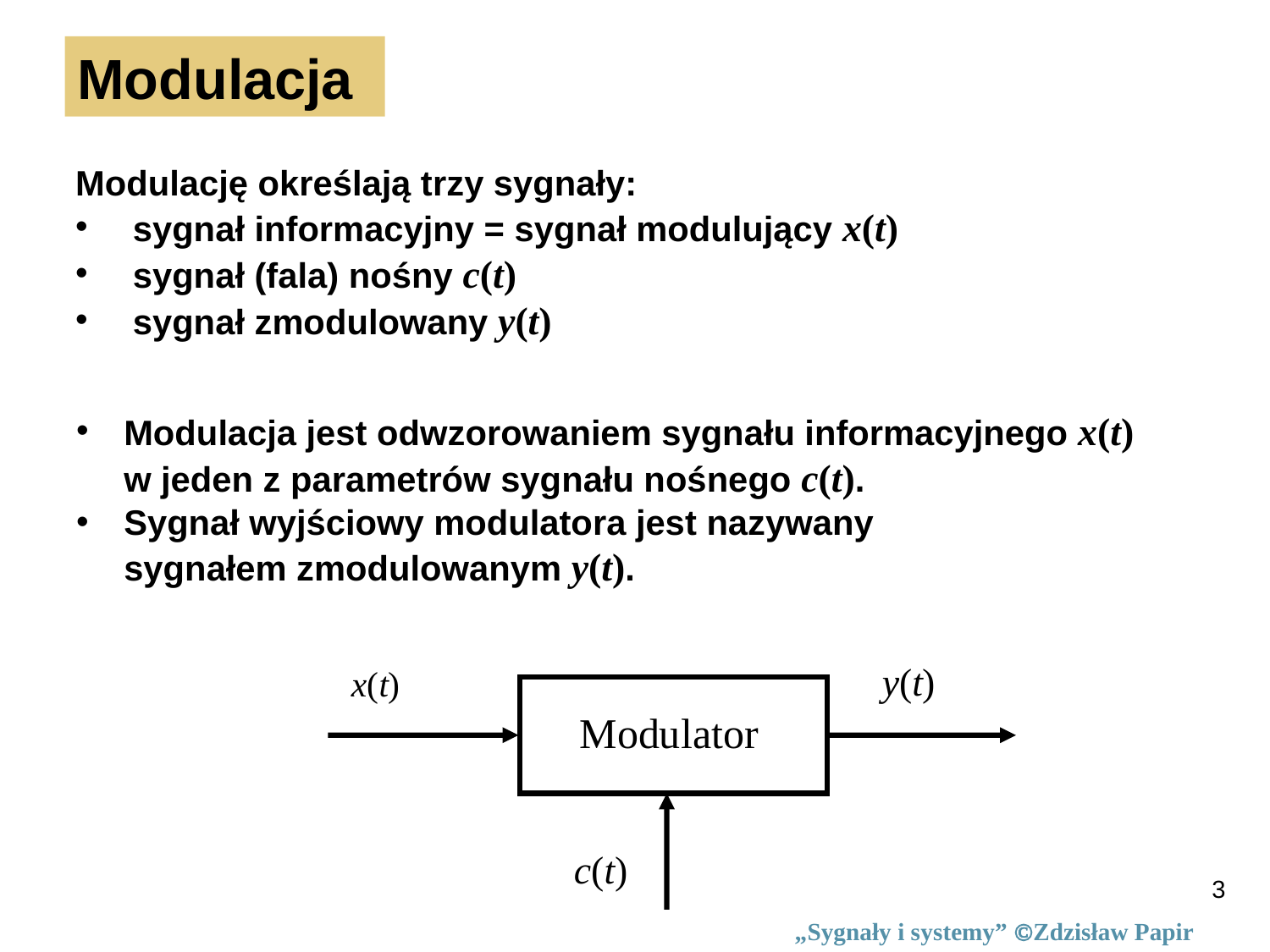

Modulacja
Modulację określają trzy sygnały:
 sygnał informacyjny = sygnał modulujący x(t)
 sygnał (fala) nośny c(t)
 sygnał zmodulowany y(t)
Modulacja jest odwzorowaniem sygnału informacyjnego x(t)
w jeden z parametrów sygnału nośnego c(t).
Sygnał wyjściowy modulatora jest nazywany
sygnałem zmodulowanym y(t).
y(t)
x(t)

Modulator

c(t)

3
„Sygnały i systemy” ©Zdzisław Papir